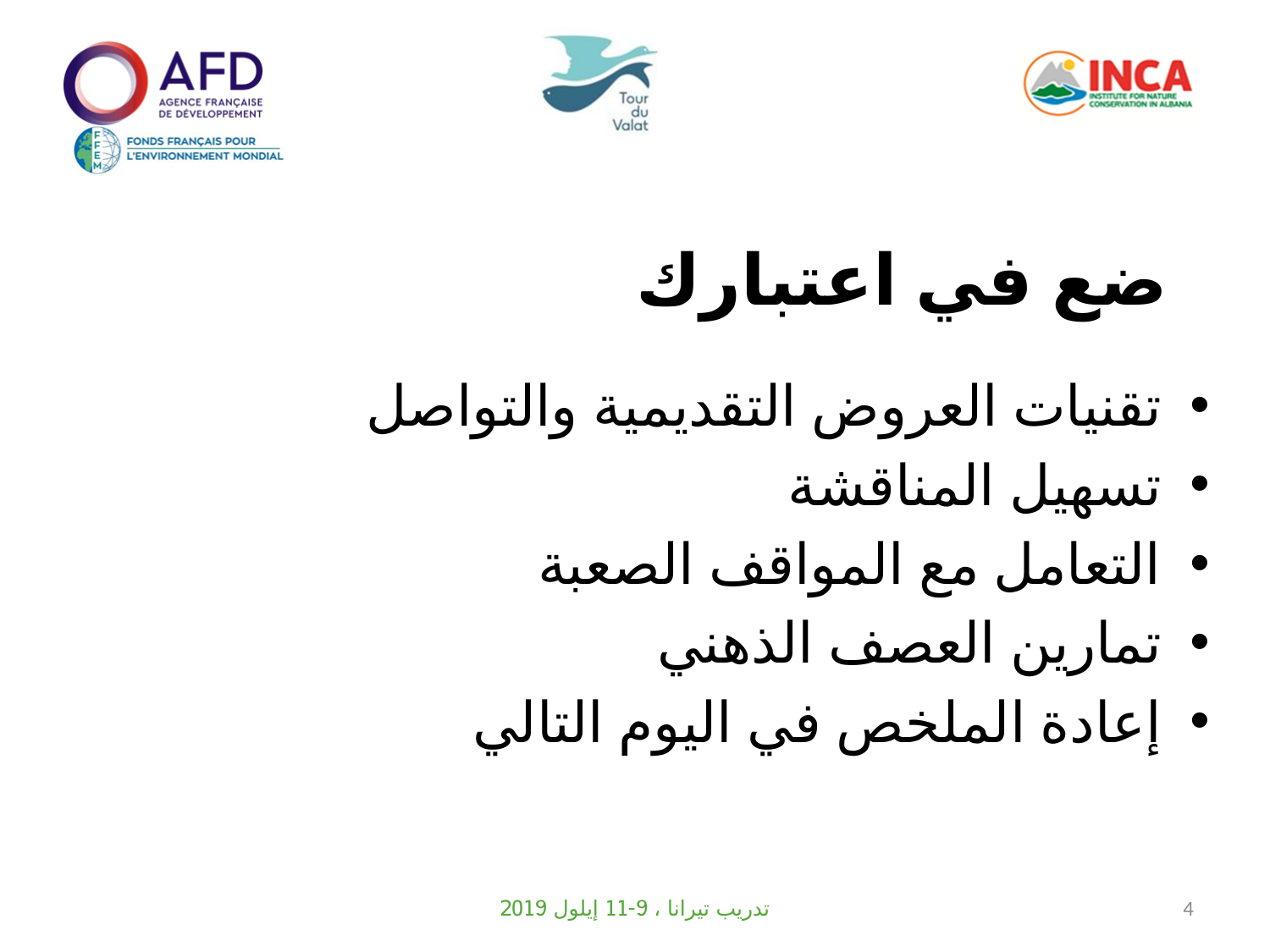

ضع في اعتبارك
تقنيات العروض التقديمية والتواصل
تسهيل المناقشة
التعامل مع المواقف الصعبة
تمارين العصف الذهني
إعادة الملخص في اليوم التالي
تدريب تيرانا ، 9-11 إيلول 2019
4